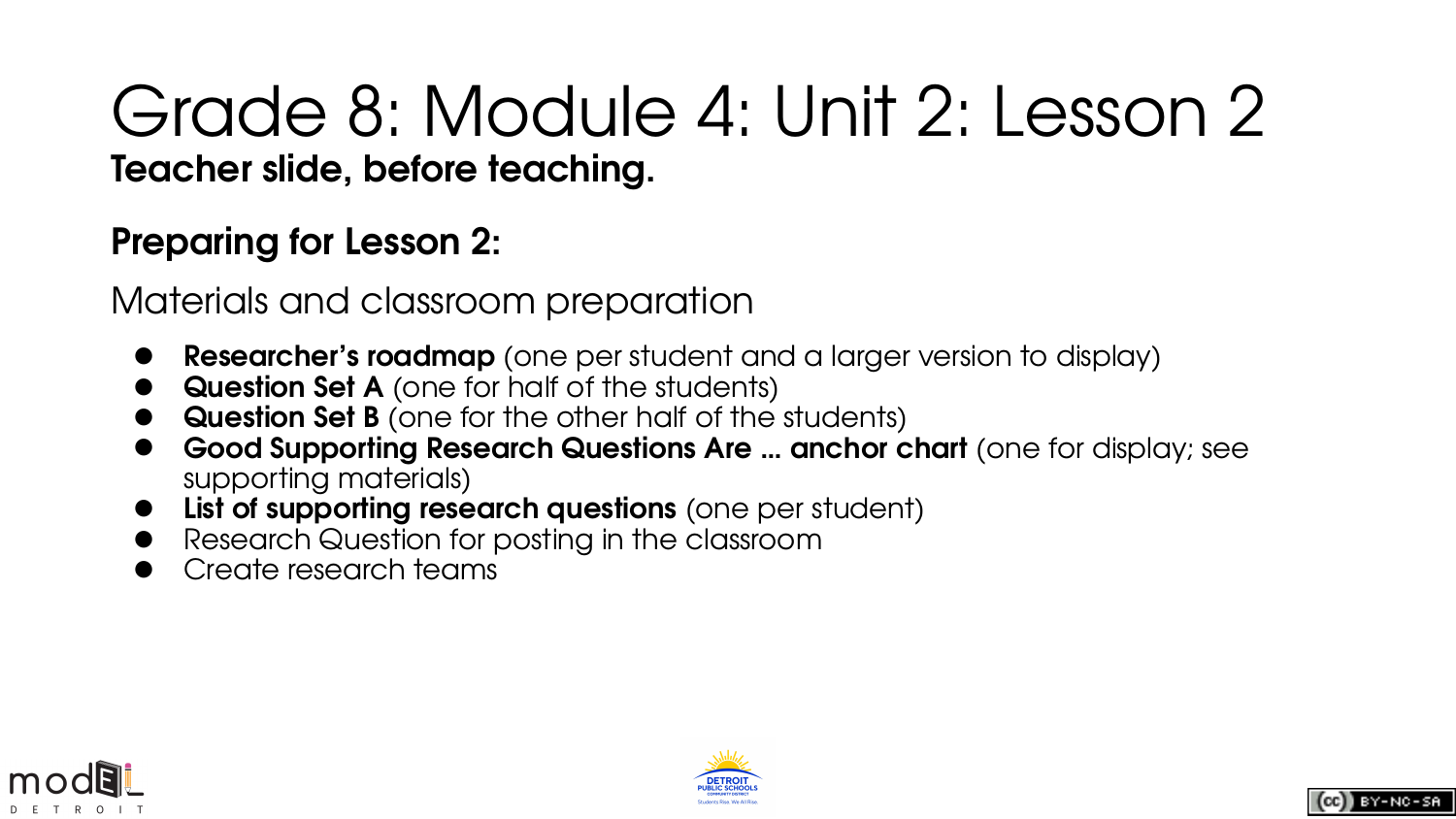

# Grade 8: Module 4: Unit 2: Lesson 2
Teacher slide, before teaching.

Preparing for Lesson 2:
Materials and classroom preparation
Researcher’s roadmap (one per student and a larger version to display)
Question Set A (one for half of the students)
Question Set B (one for the other half of the students)
Good Supporting Research Questions Are … anchor chart (one for display; see supporting materials)
List of supporting research questions (one per student)
Research Question for posting in the classroom
Create research teams